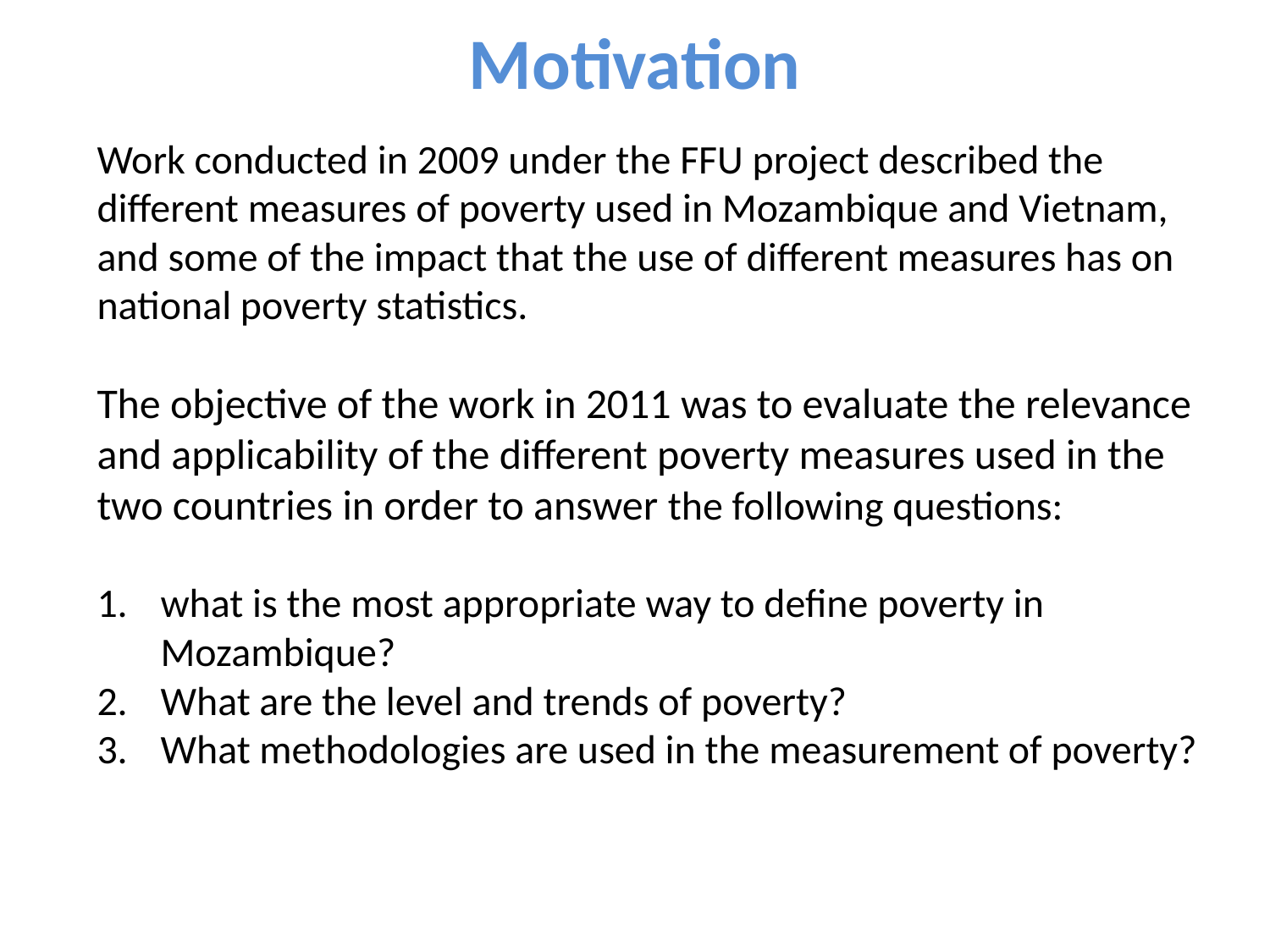

# Motivation
Work conducted in 2009 under the FFU project described the different measures of poverty used in Mozambique and Vietnam, and some of the impact that the use of different measures has on national poverty statistics.

The objective of the work in 2011 was to evaluate the relevance and applicability of the different poverty measures used in the two countries in order to answer the following questions:

what is the most appropriate way to define poverty in Mozambique?
What are the level and trends of poverty?
What methodologies are used in the measurement of poverty?